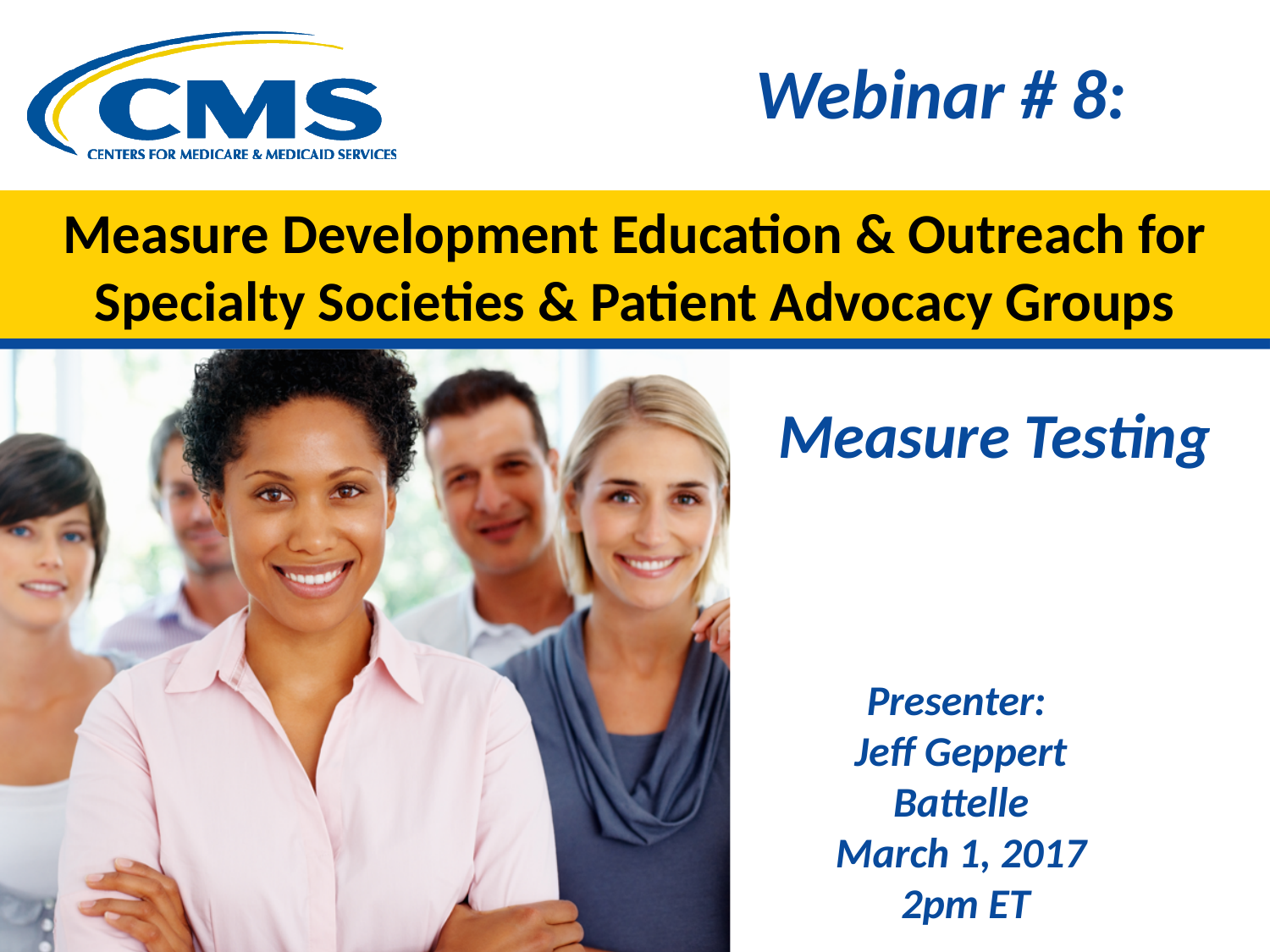

Webinar # 8:
# Measure Development Education & Outreach for Specialty Societies & Patient Advocacy Groups
Measure Testing
Presenter:
Jeff Geppert
Battelle
March 1, 2017
 2pm ET